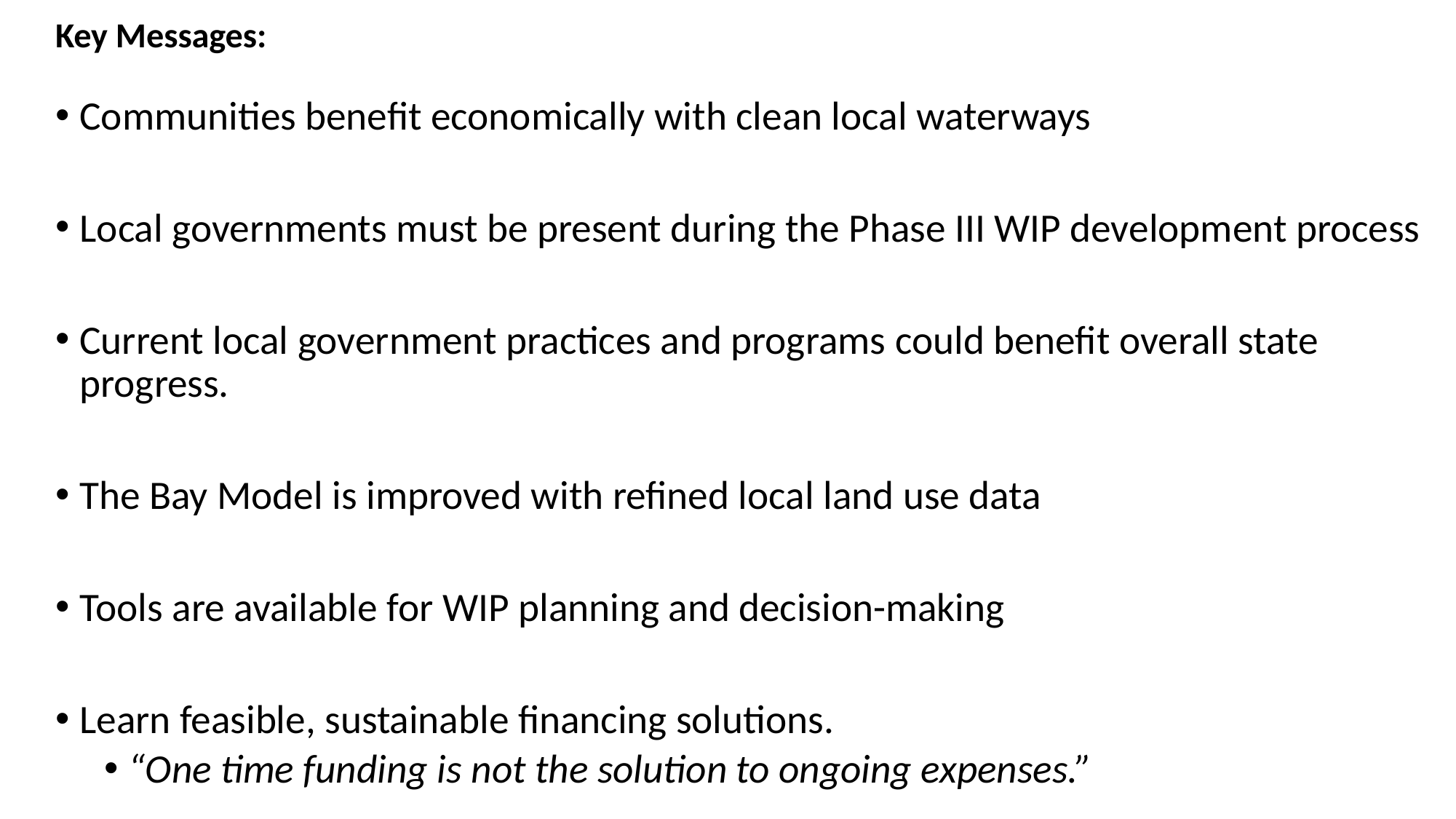

Key Messages:

Communities benefit economically with clean local waterways

Local governments must be present during the Phase III WIP development process

Current local government practices and programs could benefit overall state progress.

The Bay Model is improved with refined local land use data

Tools are available for WIP planning and decision-making

Learn feasible, sustainable financing solutions.
“One time funding is not the solution to ongoing expenses.”